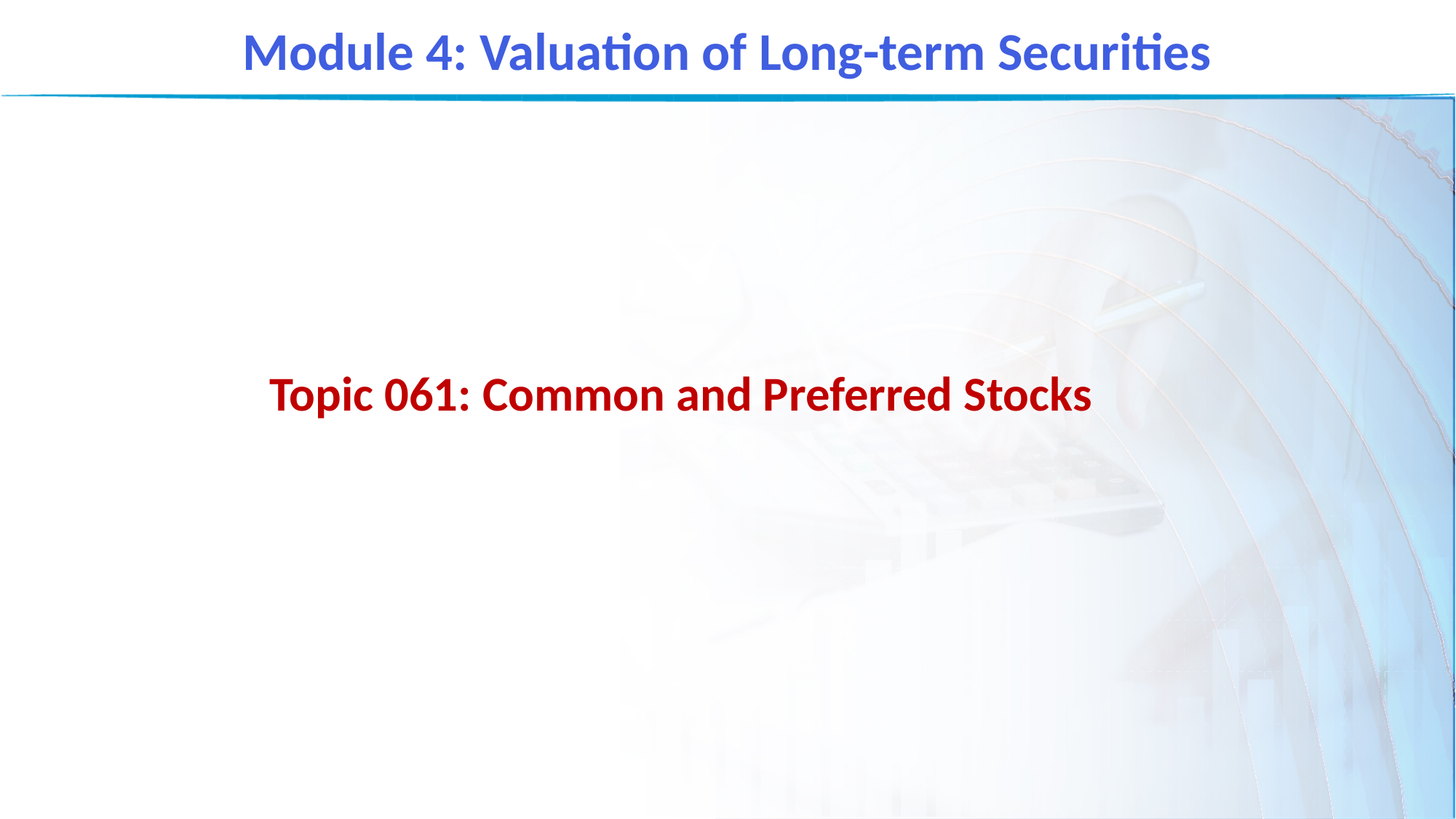

Module 4: Valuation of Long-term Securities
Topic 061: Common and Preferred Stocks